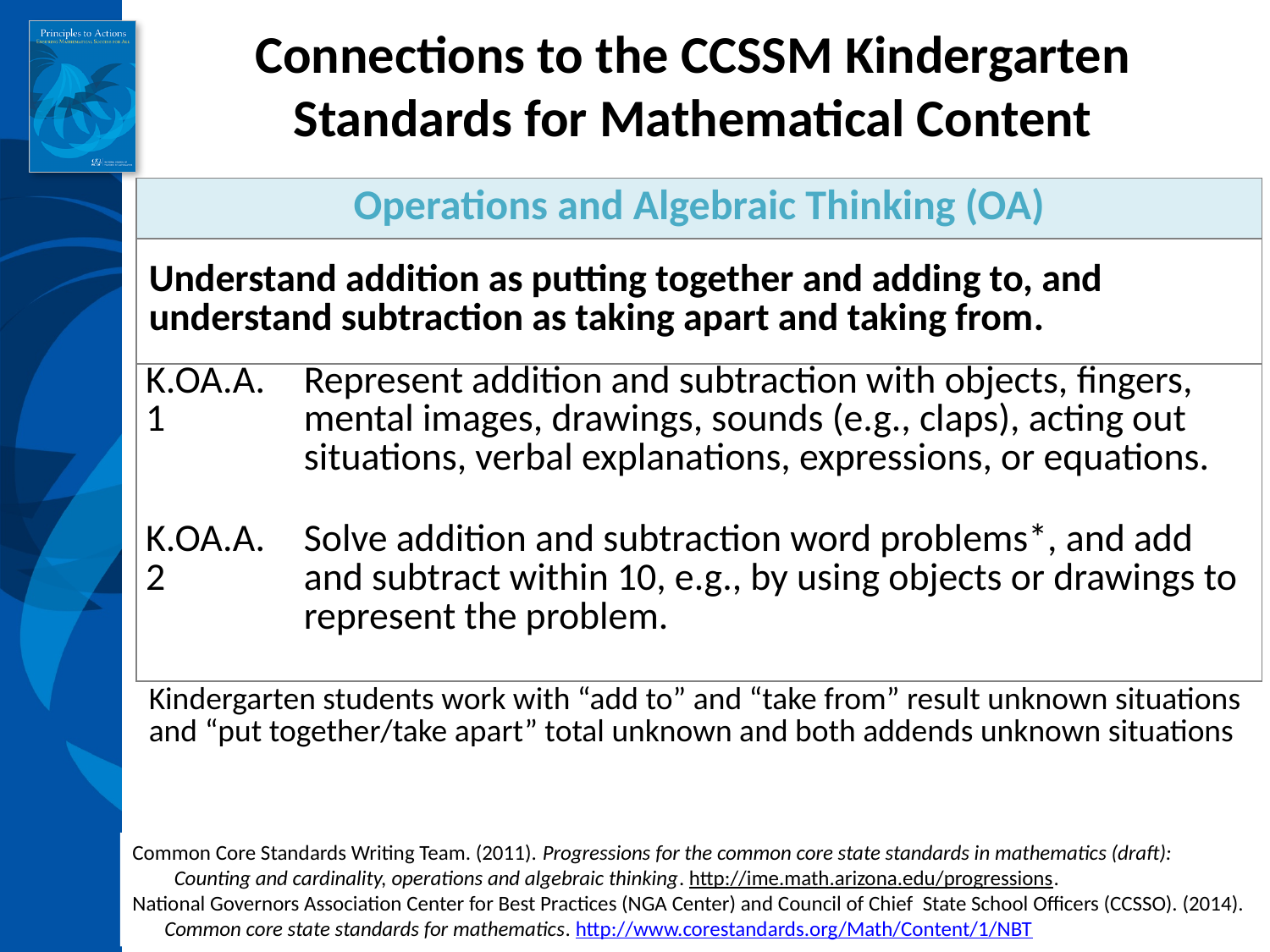

# Connections to the CCSSM Kindergarten Standards for Mathematical Content
| Operations and Algebraic Thinking (OA) |  |
| --- | --- |
| Understand addition as putting together and adding to, and understand subtraction as taking apart and taking from. |  |
| K.OA.A.1 | Represent addition and subtraction with objects, fingers, mental images, drawings, sounds (e.g., claps), acting out situations, verbal explanations, expressions, or equations. |
| K.OA.A.2 | Solve addition and subtraction word problems\*, and add and subtract within 10, e.g., by using objects or drawings to represent the problem. |
| Kindergarten students work with “add to” and “take from” result unknown situations and “put together/take apart” total unknown and both addends unknown situations |  |
Common Core Standards Writing Team. (2011). Progressions for the common core state standards in mathematics (draft):
  Counting and cardinality, operations and algebraic thinking. http://ime.math.arizona.edu/progressions.
National Governors Association Center for Best Practices (NGA Center) and Council of Chief  State School Officers (CCSSO). (2014). Common core state standards for mathematics. http://www.corestandards.org/Math/Content/1/NBT